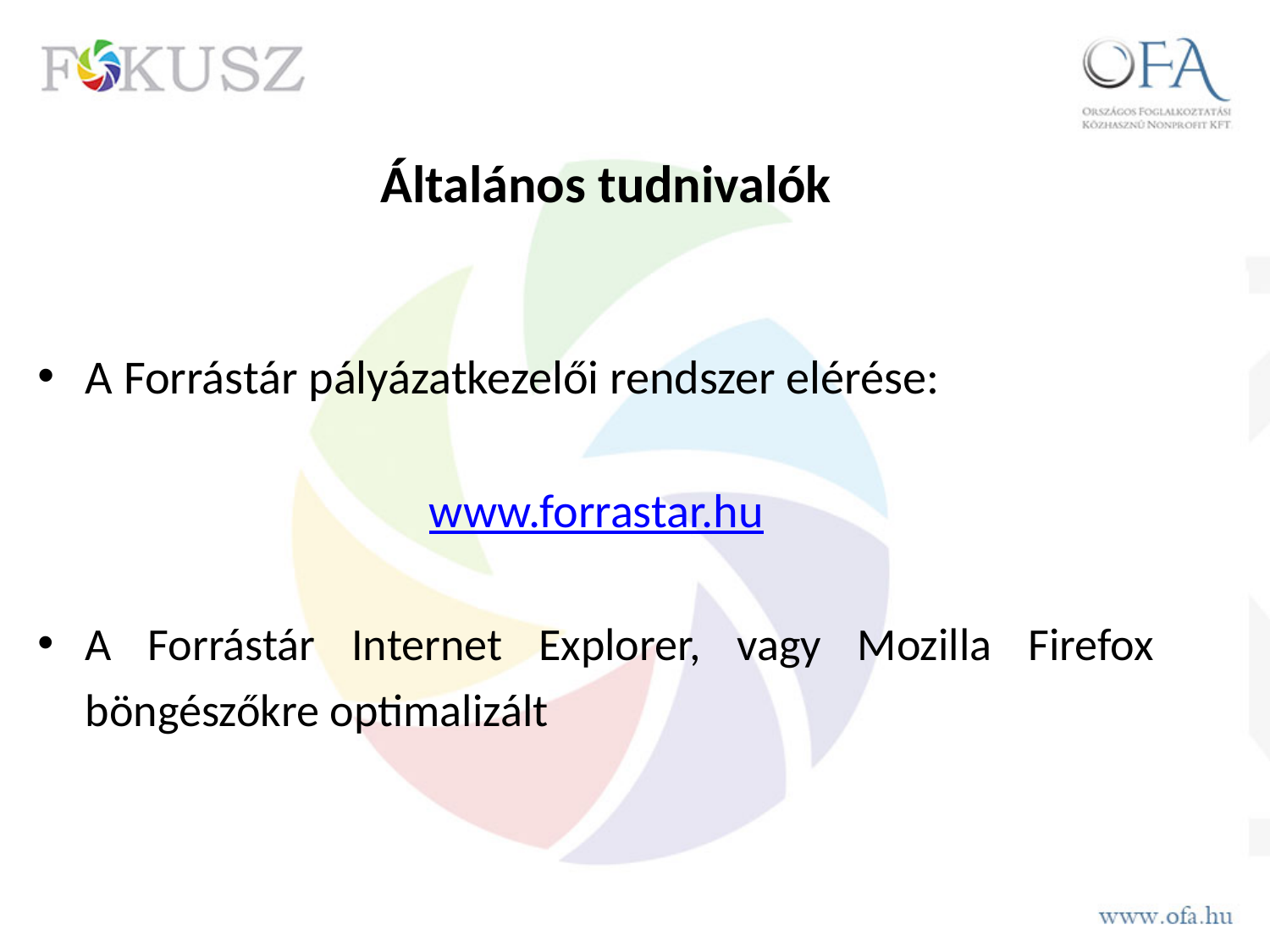

# Általános tudnivalók

A Forrástár pályázatkezelői rendszer elérése:

www.forrastar.hu

A Forrástár Internet Explorer, vagy Mozilla Firefox böngészőkre optimalizált